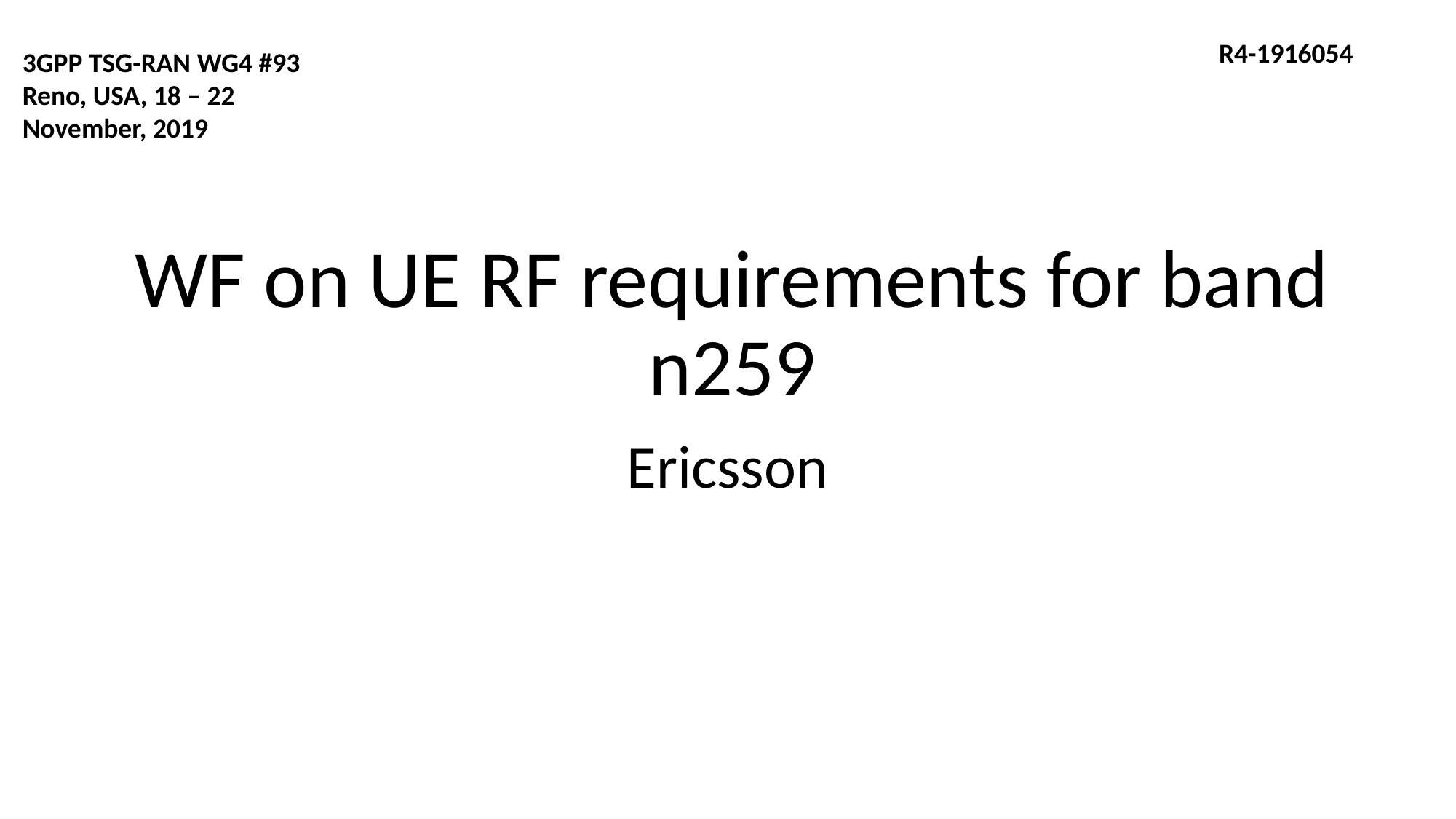

R4-1916054
3GPP TSG-RAN WG4 #93
Reno, USA, 18 – 22 November, 2019
# WF on UE RF requirements for band n259
Ericsson